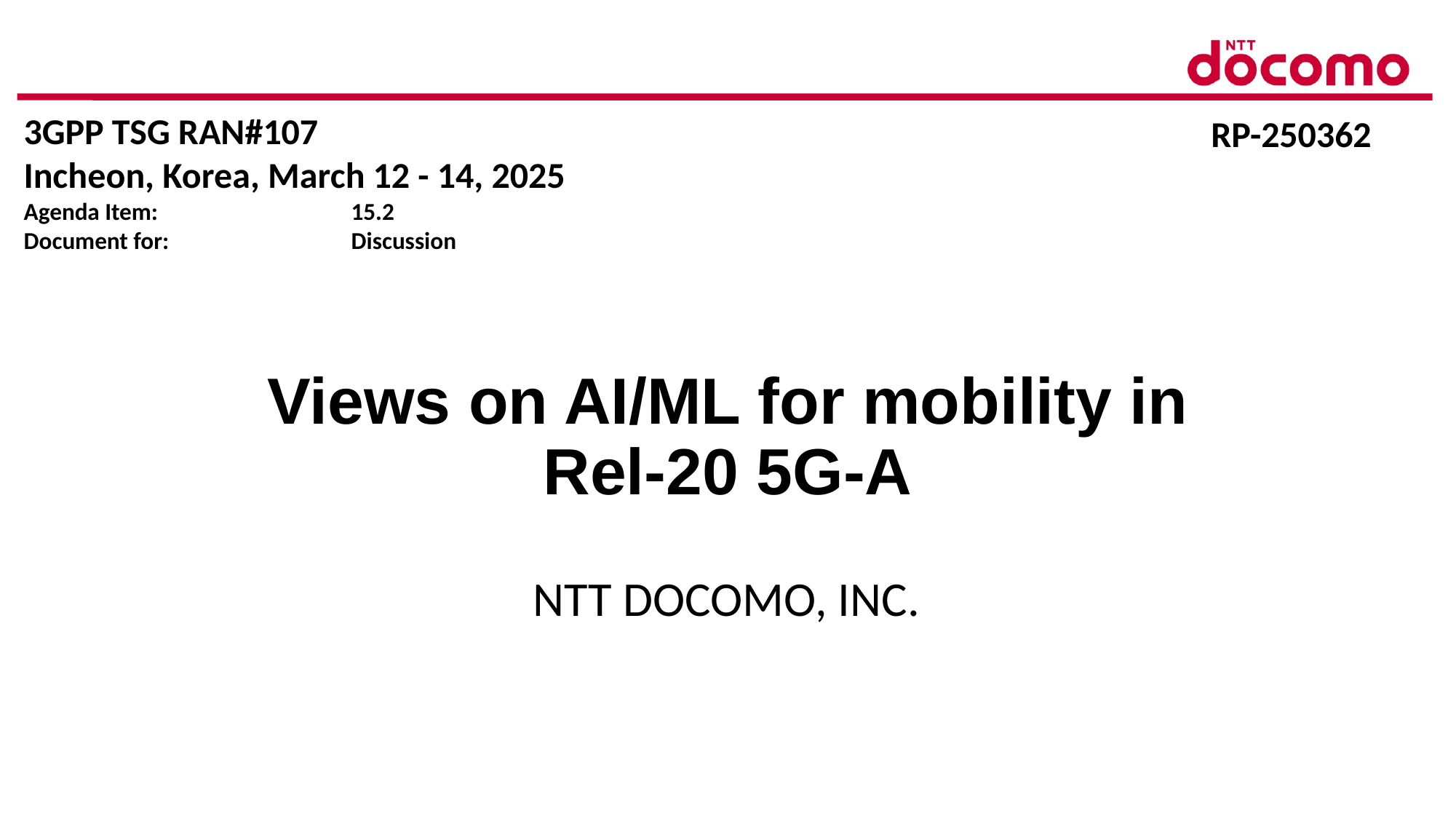

3GPP TSG RAN#107
Incheon, Korea, March 12 - 14, 2025
Agenda Item:		15.2
Document for:		Discussion
RP-250362
# Views on AI/ML for mobility in Rel-20 5G-A
NTT DOCOMO, INC.